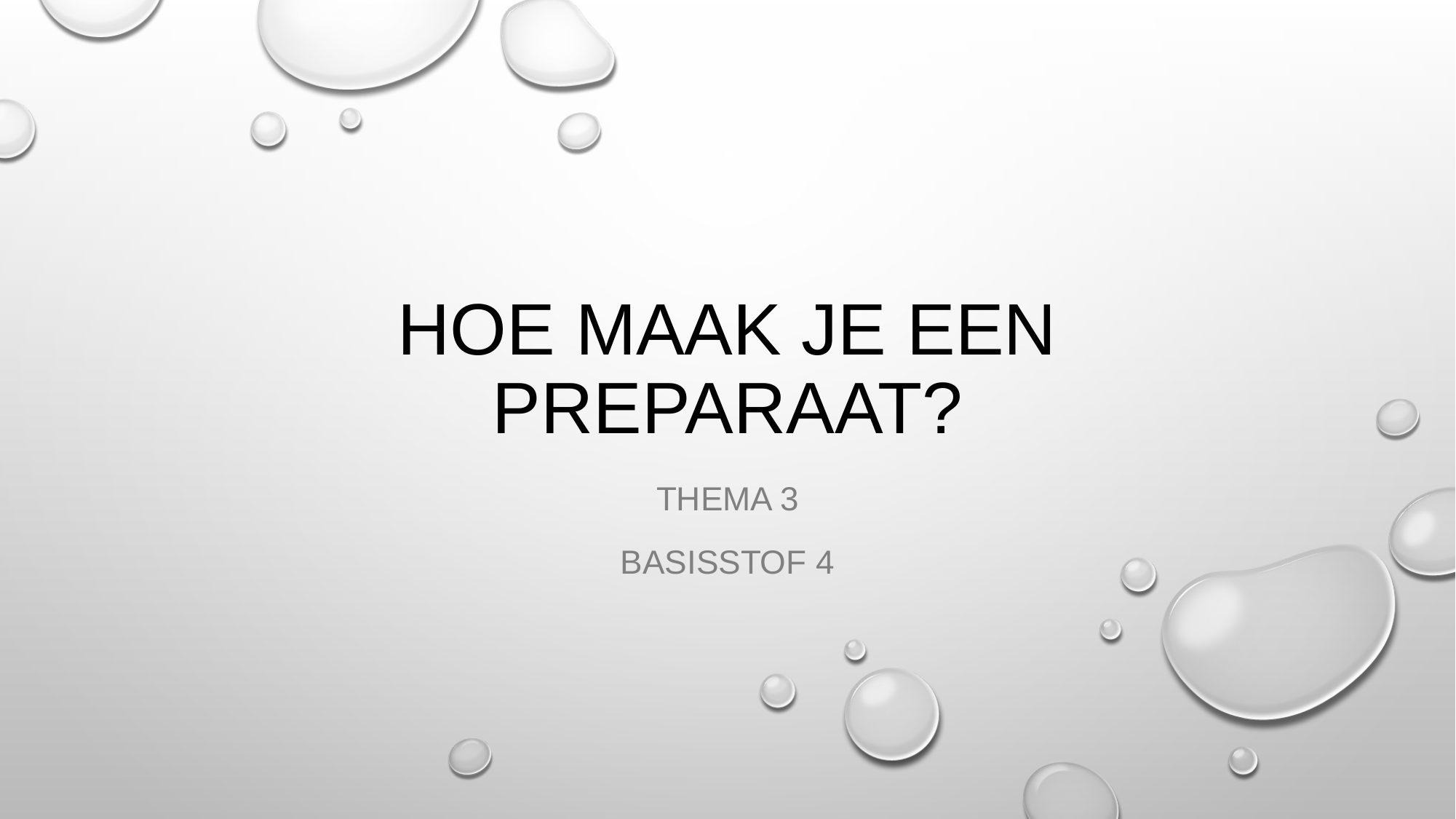

# Hoe maak je een preparaat?
Thema 3
Basisstof 4